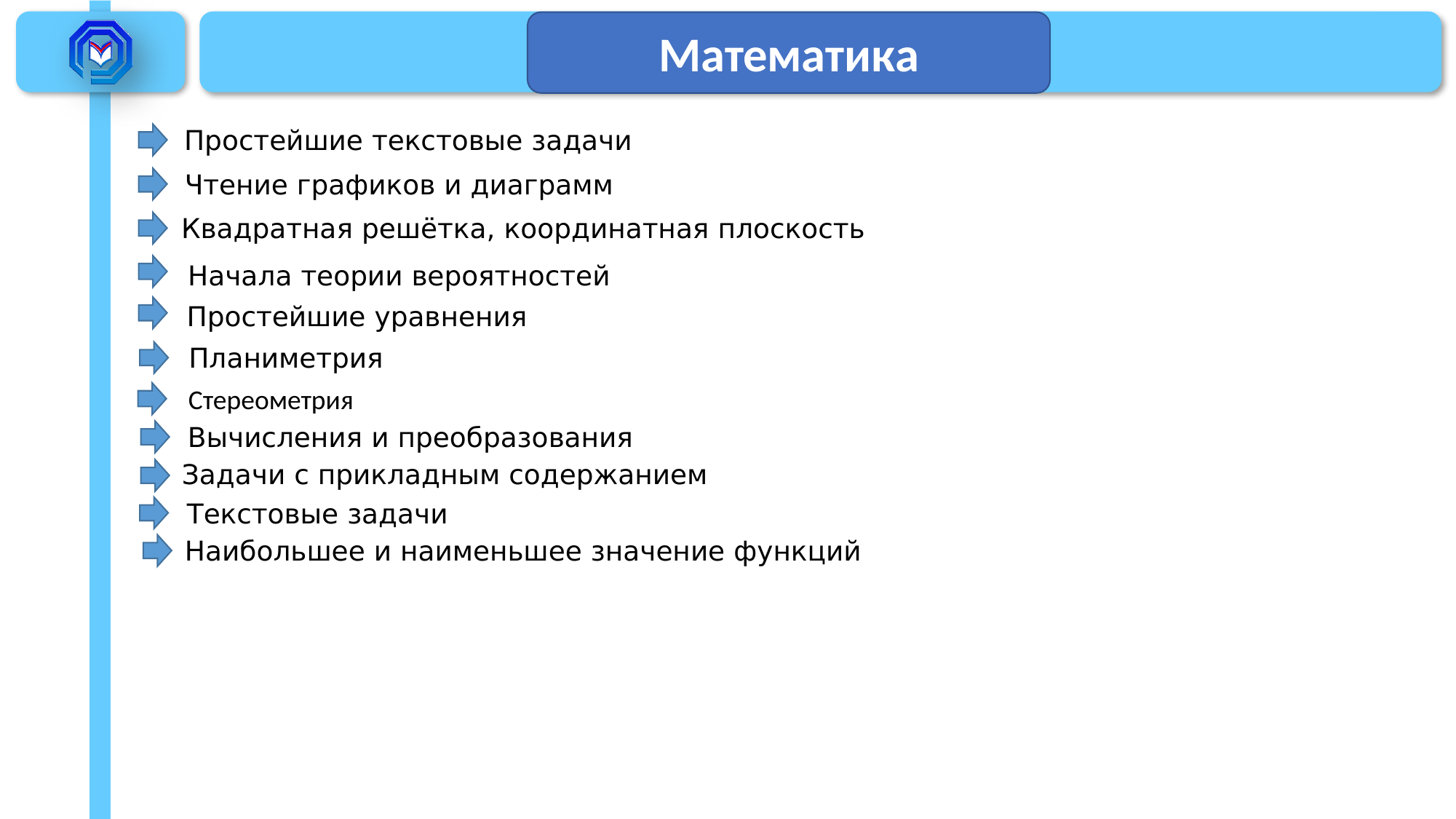

Математика
Про­стей­шие текстовые задачи

Чтение графиков и диаграмм

Квадратная решётка, координатная плоскость

Начала теории вероятностей

Простейшие уравнения

Планиметрия

Стереометрия

Вычисления и преобразования

Задачи с прикладным содержанием

Текстовые задачи

Наибольшее и наименьшее значение функций